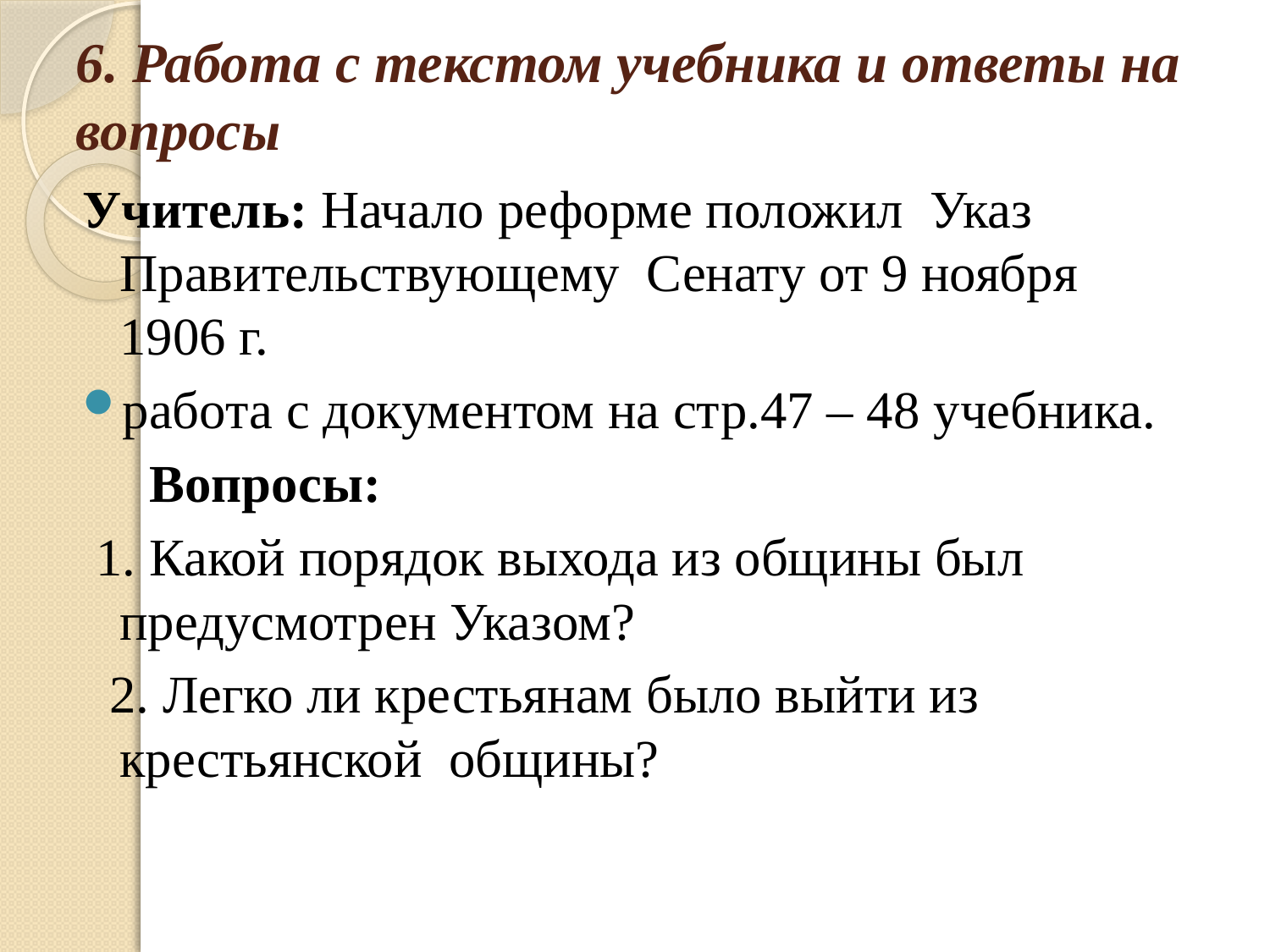

# 6. Работа с текстом учебника и ответы на вопросы
Учитель: Начало реформе положил  Указ Правительствующему  Сенату от 9 ноября 1906 г.
работа с документом на стр.47 – 48 учебника.
     Вопросы:
 1. Какой порядок выхода из общины был предусмотрен Указом?
  2. Легко ли крестьянам было выйти из крестьянской  общины?